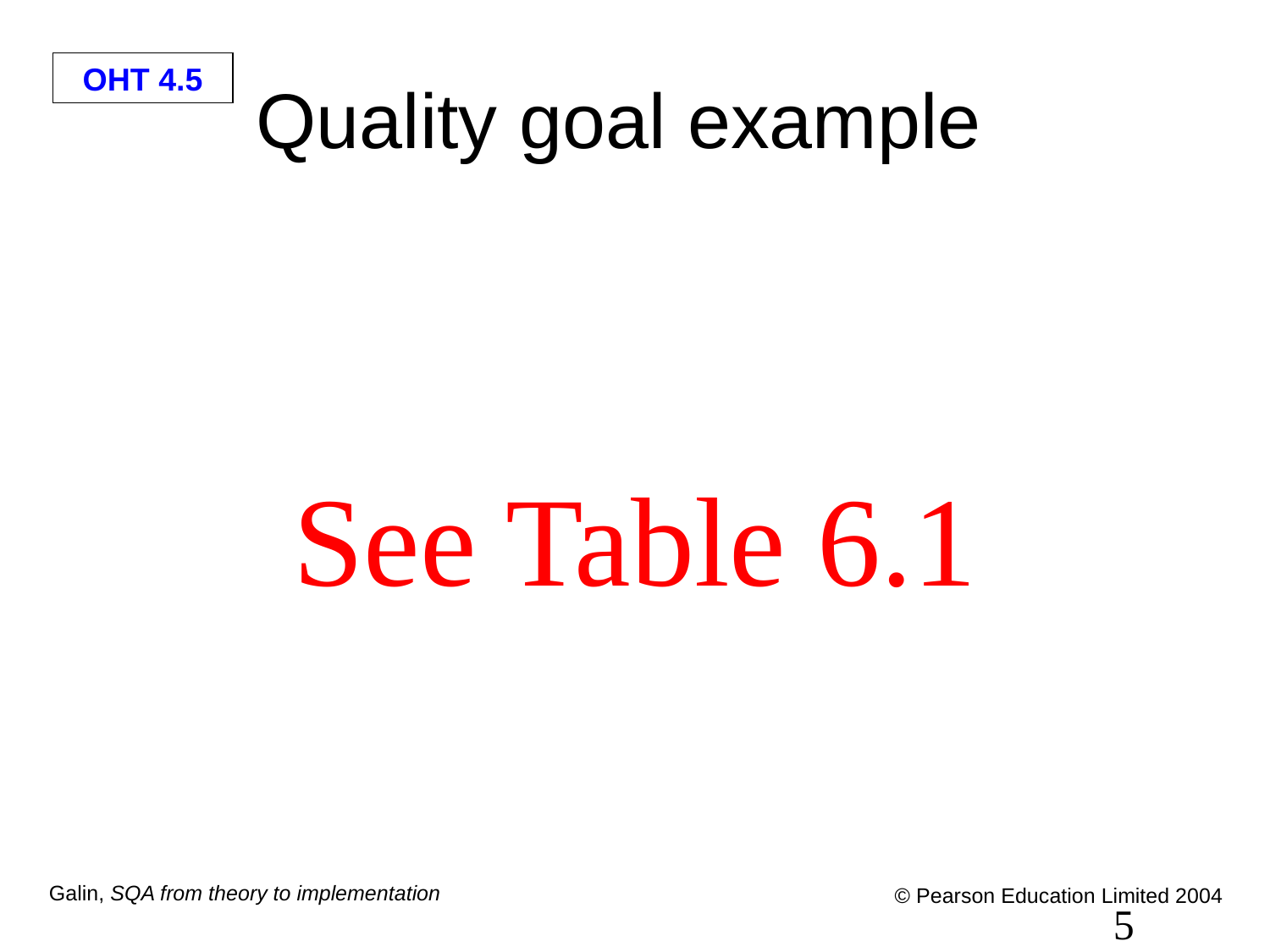

# Quality goal example

See Table 6.1

5